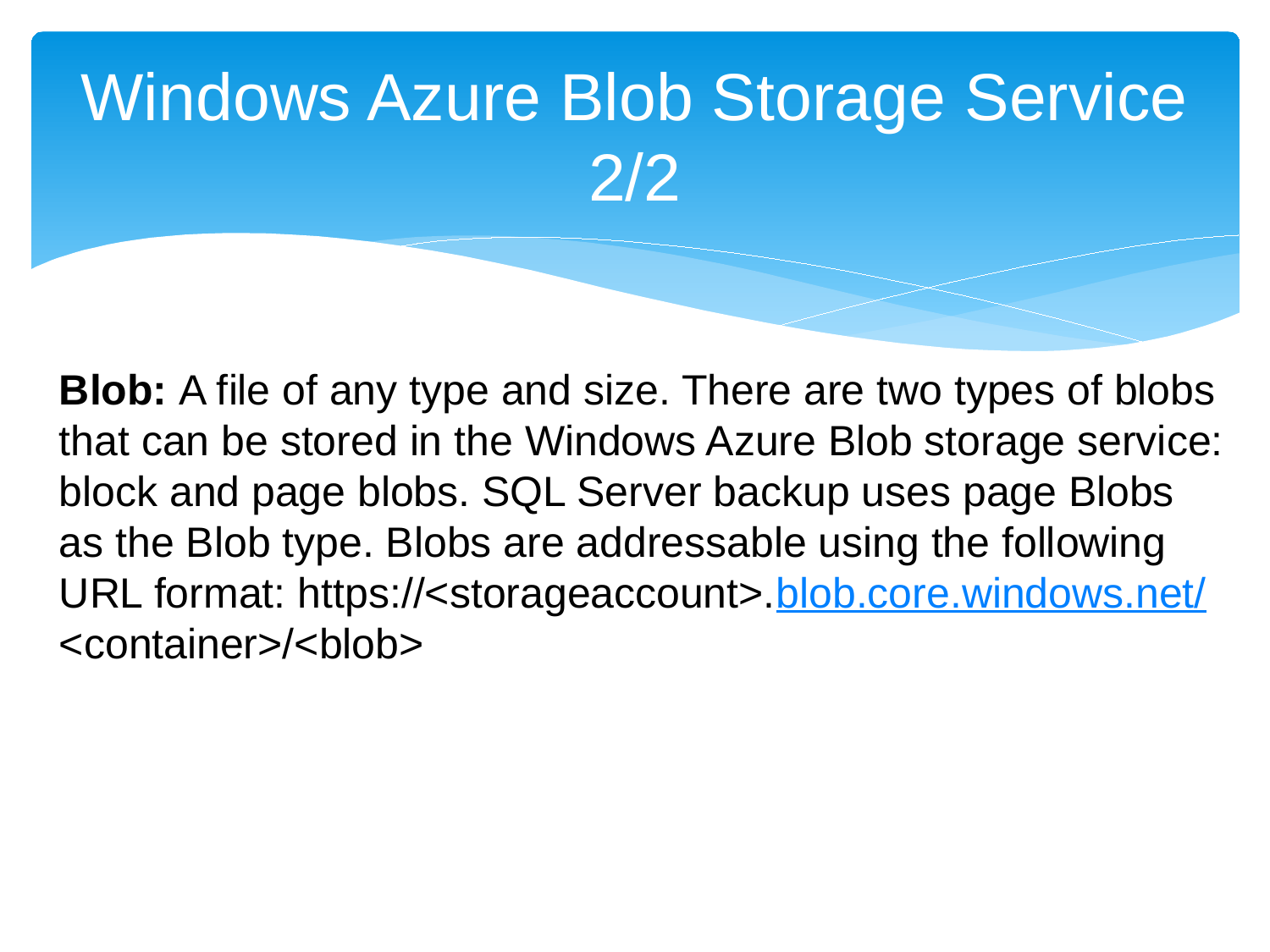

# Windows Azure Blob Storage Service 2/2
Blob: A file of any type and size. There are two types of blobs that can be stored in the Windows Azure Blob storage service: block and page blobs. SQL Server backup uses page Blobs as the Blob type. Blobs are addressable using the following URL format: https://<storageaccount>.blob.core.windows.net/<container>/<blob>